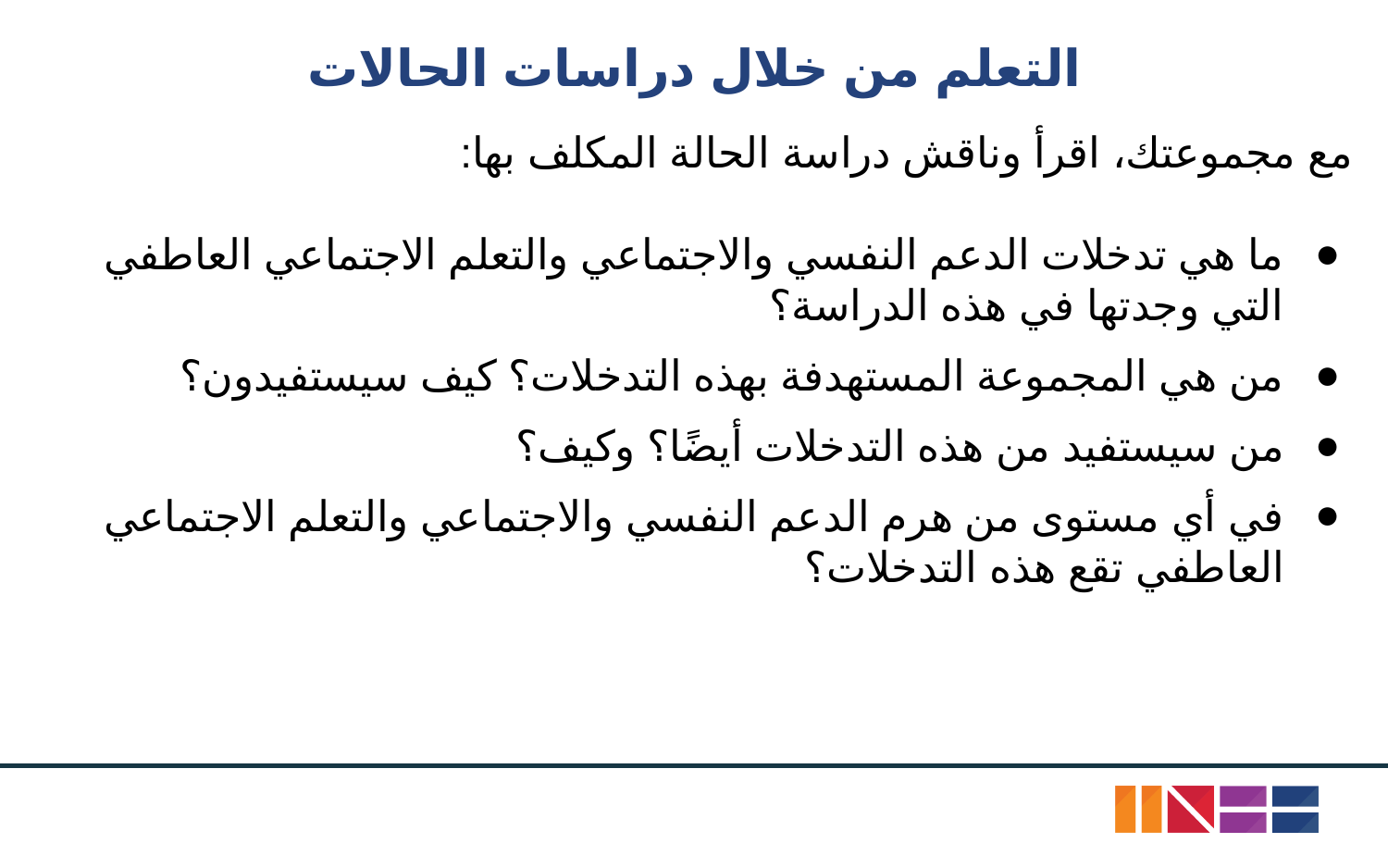

# التعلم من خلال دراسات الحالات
مع مجموعتك، اقرأ وناقش دراسة الحالة المكلف بها:

ما هي تدخلات الدعم النفسي والاجتماعي والتعلم الاجتماعي العاطفي التي وجدتها في هذه الدراسة؟
من هي المجموعة المستهدفة بهذه التدخلات؟ كيف سيستفيدون؟
من سيستفيد من هذه التدخلات أيضًا؟ وكيف؟
في أي مستوى من هرم الدعم النفسي والاجتماعي والتعلم الاجتماعي العاطفي تقع هذه التدخلات؟